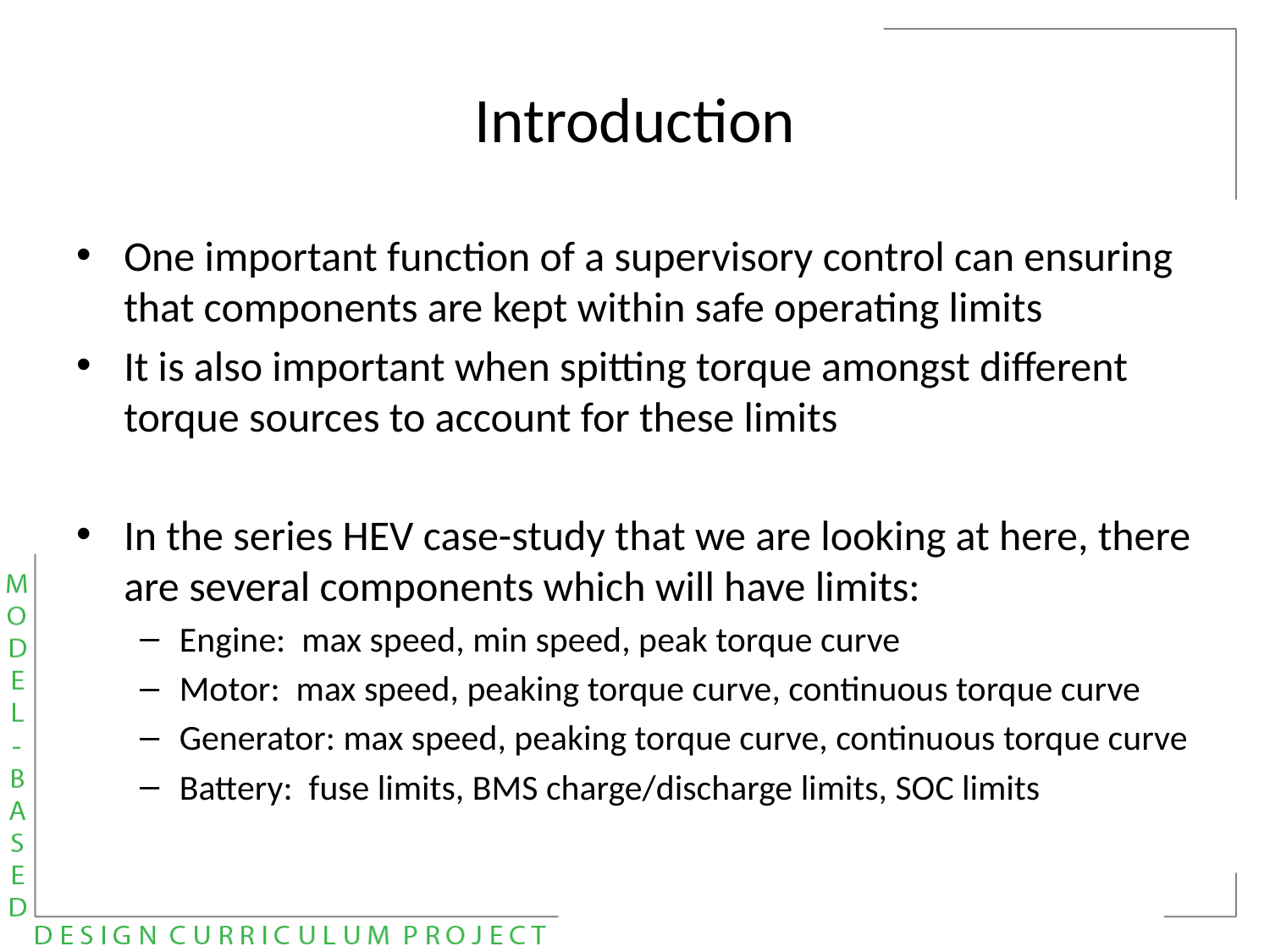

# Introduction
One important function of a supervisory control can ensuring  that components are kept within safe operating limits
It is also important when spitting torque amongst different torque sources to account for these limits

In the series HEV case-study that we are looking at here, there are several components which will have limits:
Engine:  max speed, min speed, peak torque curve
Motor:  max speed, peaking torque curve, continuous torque curve
Generator: max speed, peaking torque curve, continuous torque curve
Battery:  fuse limits, BMS charge/discharge limits, SOC limits